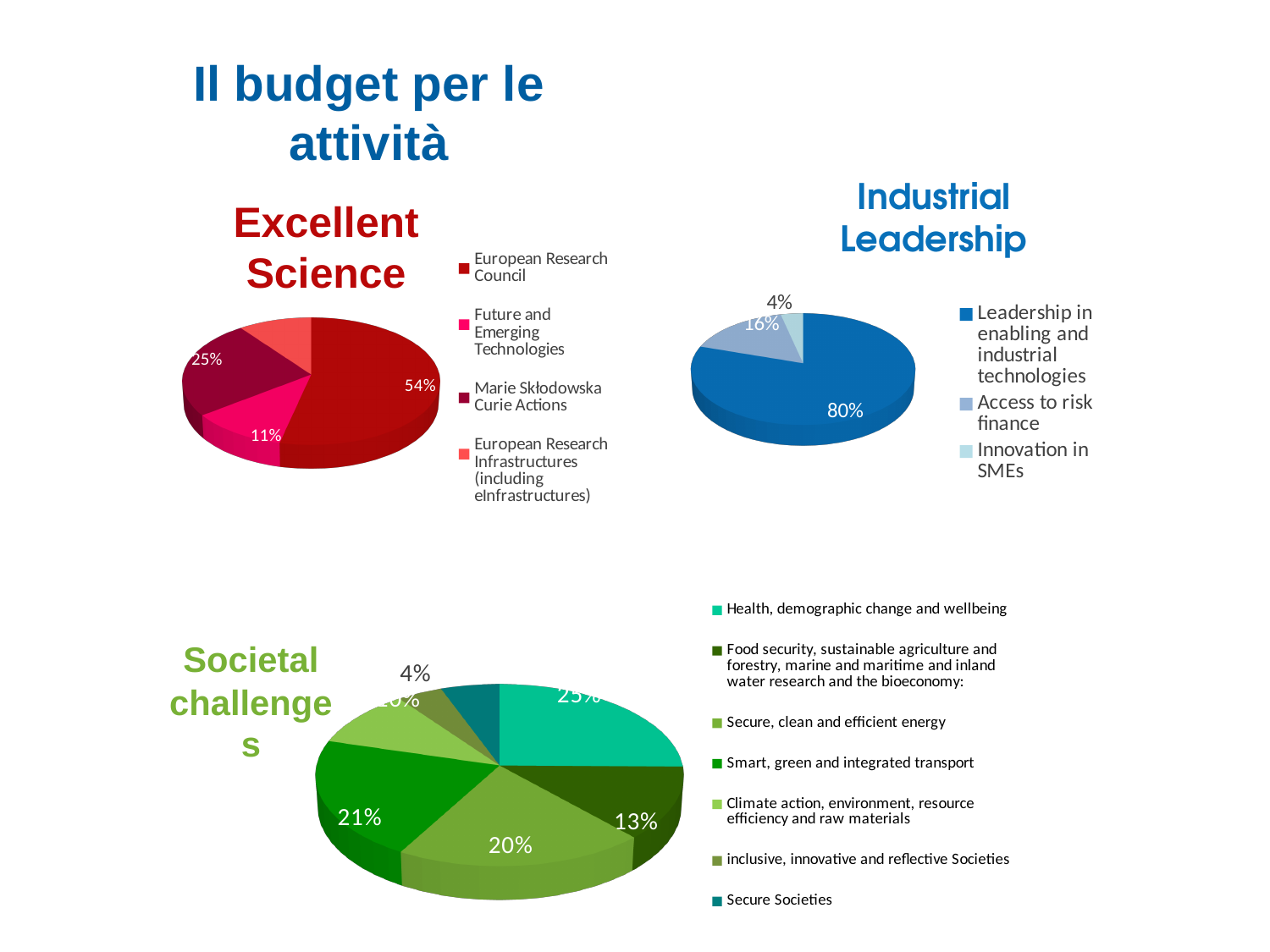

Il budget per le attività
Industrial Leadership

[unsupported chart]

Excellent Science

[unsupported chart]

[unsupported chart]

[unsupported chart]

[unsupported chart]

Societal challenges